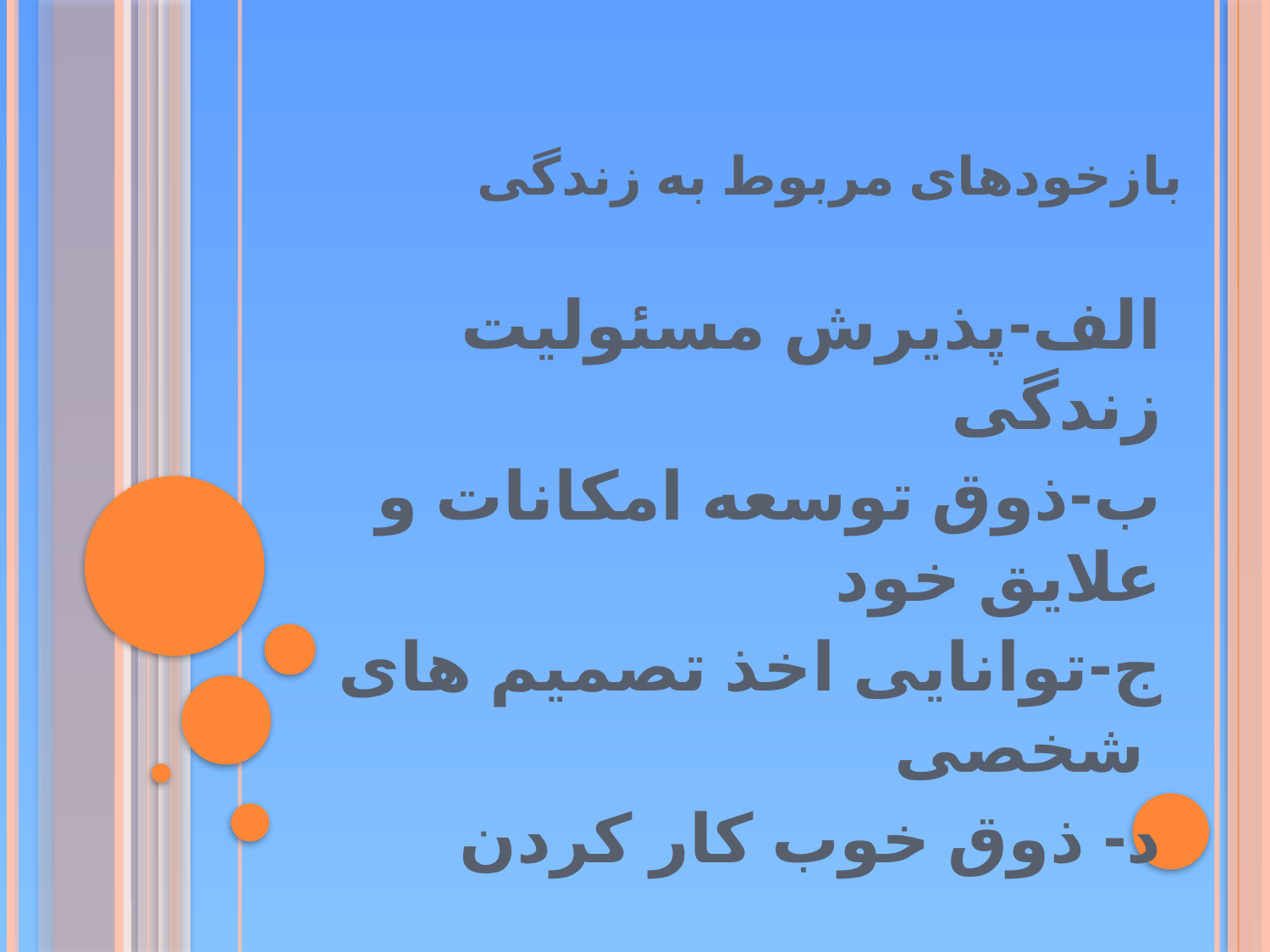

# بازخودهای مربوط به زندگی
الف-پذیرش مسئولیت زندگی
ب-ذوق توسعه امکانات و علایق خود
ج-توانایی اخذ تصمیم های شخصی
د- ذوق خوب کار کردن